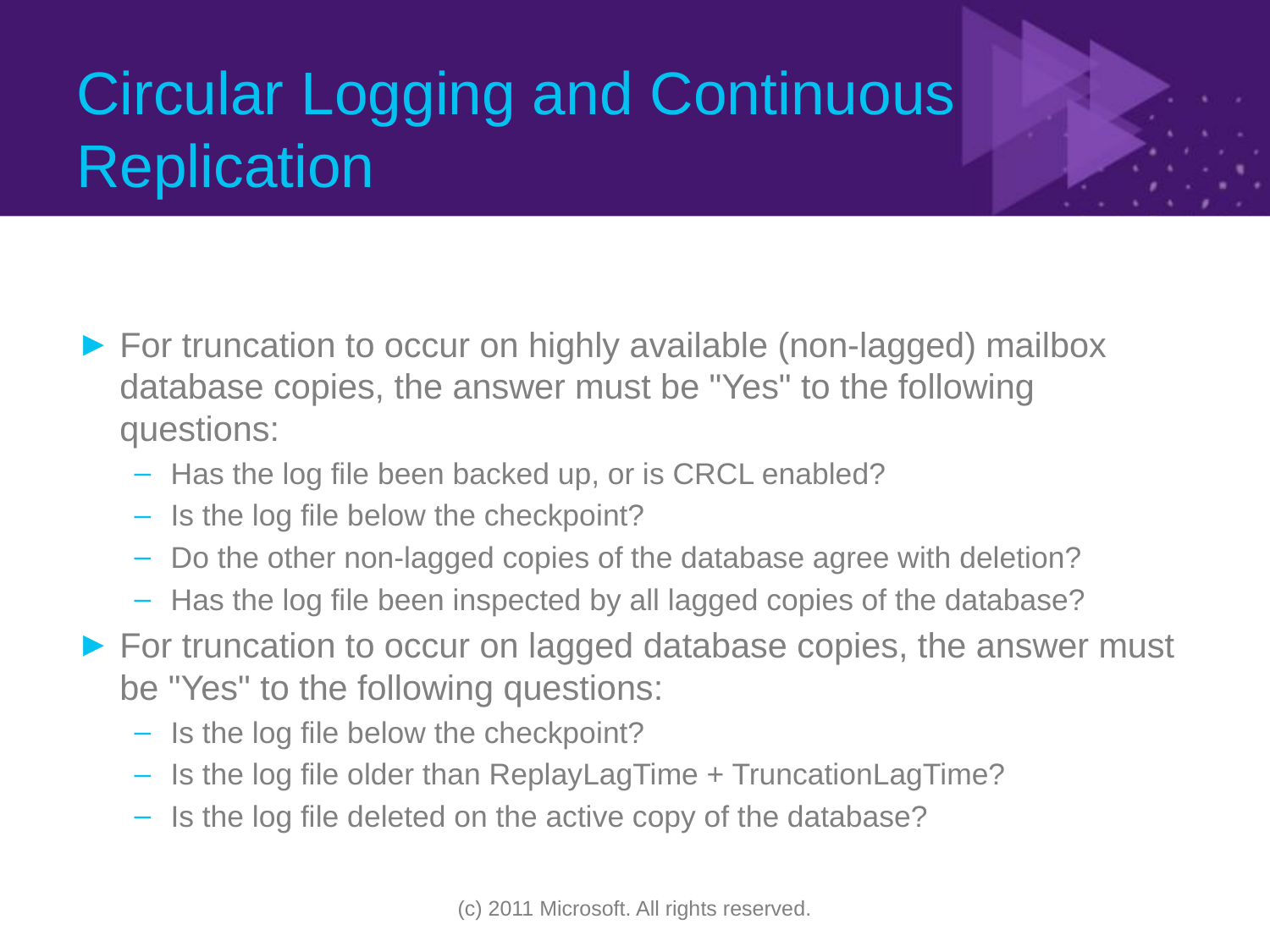

# Circular Logging and Continuous Replication
For truncation to occur on highly available (non-lagged) mailbox database copies, the answer must be "Yes" to the following questions:
Has the log file been backed up, or is CRCL enabled?
Is the log file below the checkpoint?
Do the other non-lagged copies of the database agree with deletion?
Has the log file been inspected by all lagged copies of the database?
For truncation to occur on lagged database copies, the answer must be "Yes" to the following questions:
Is the log file below the checkpoint?
Is the log file older than ReplayLagTime + TruncationLagTime?
Is the log file deleted on the active copy of the database?
(c) 2011 Microsoft. All rights reserved.